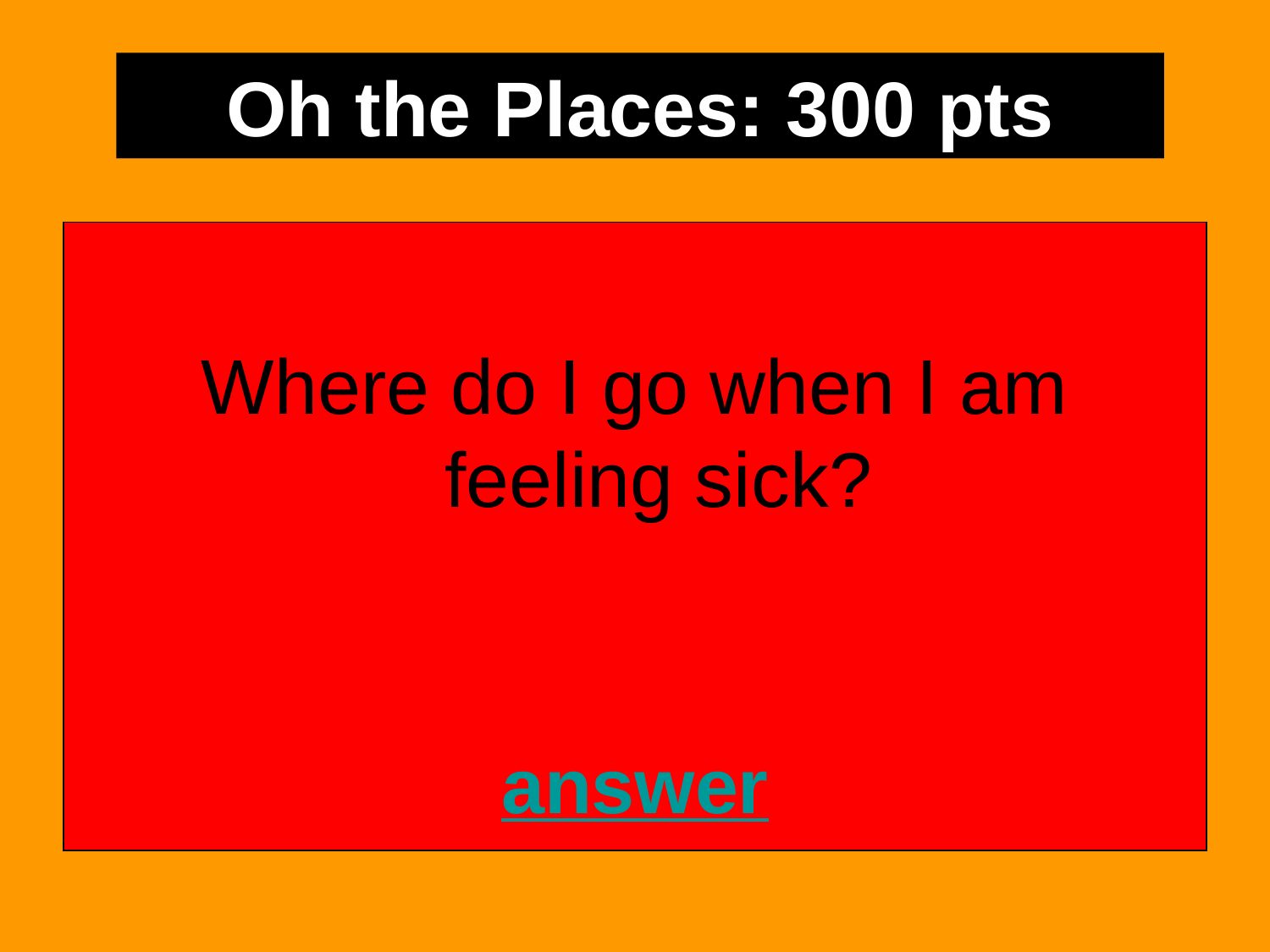

Oh the Places: 300 pts

Where do I go when I am feeling sick?
answer